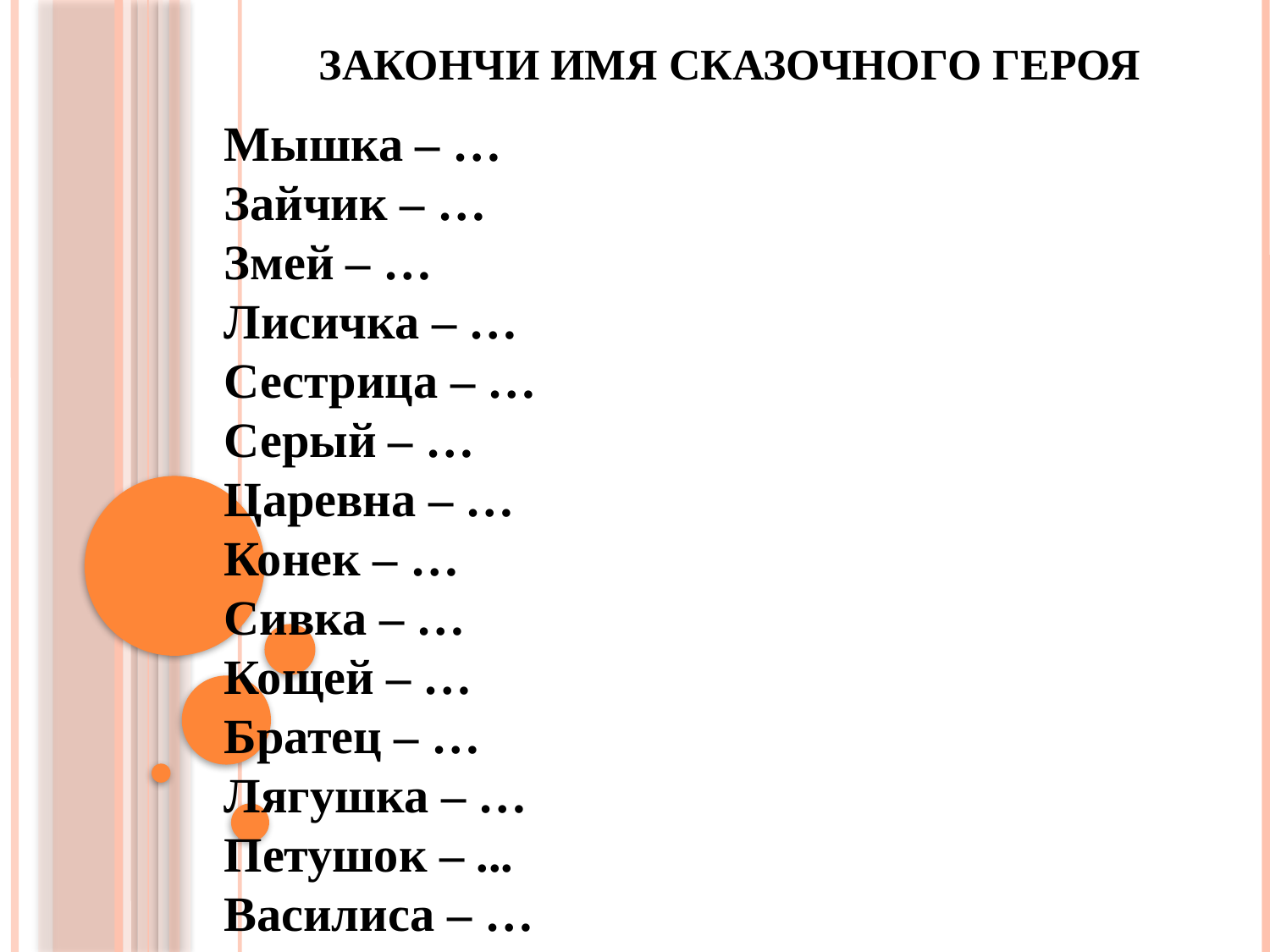

# Закончи имя сказочного героя
Мышка – …
Зайчик – …
Змей – …
Лисичка – …
Сестрица – …
Серый – …
Царевна – …
Конек – …
Сивка – …
Кощей – …
Братец – …
Лягушка – …
Петушок – ...
Василиса – …